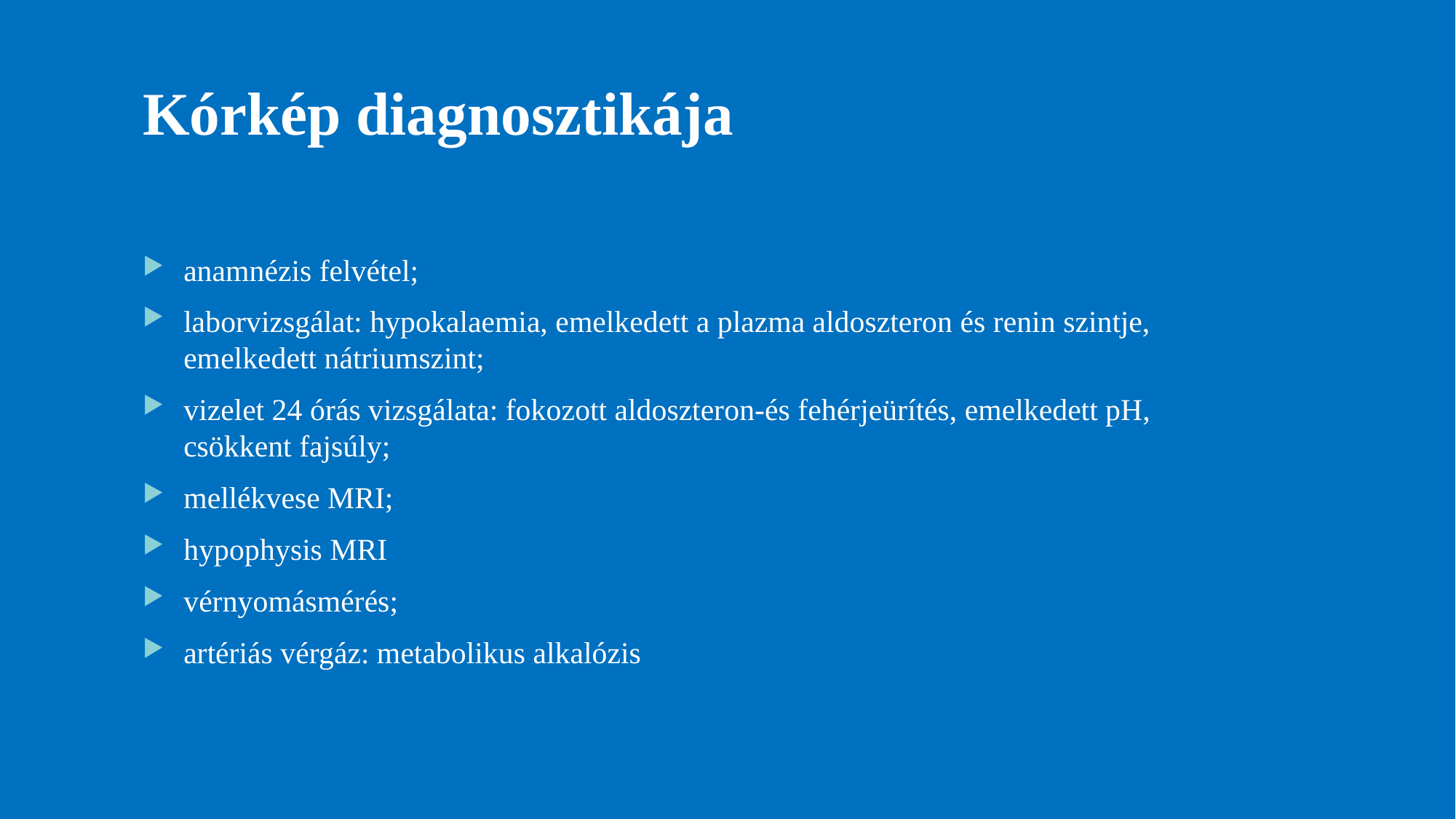

# Kórkép diagnosztikája
anamnézis felvétel;
laborvizsgálat: hypokalaemia, emelkedett a plazma aldoszteron és renin szintje, emelkedett nátriumszint;
vizelet 24 órás vizsgálata: fokozott aldoszteron-és fehérjeürítés, emelkedett pH, csökkent fajsúly;
mellékvese MRI;
hypophysis MRI
vérnyomásmérés;
artériás vérgáz: metabolikus alkalózis